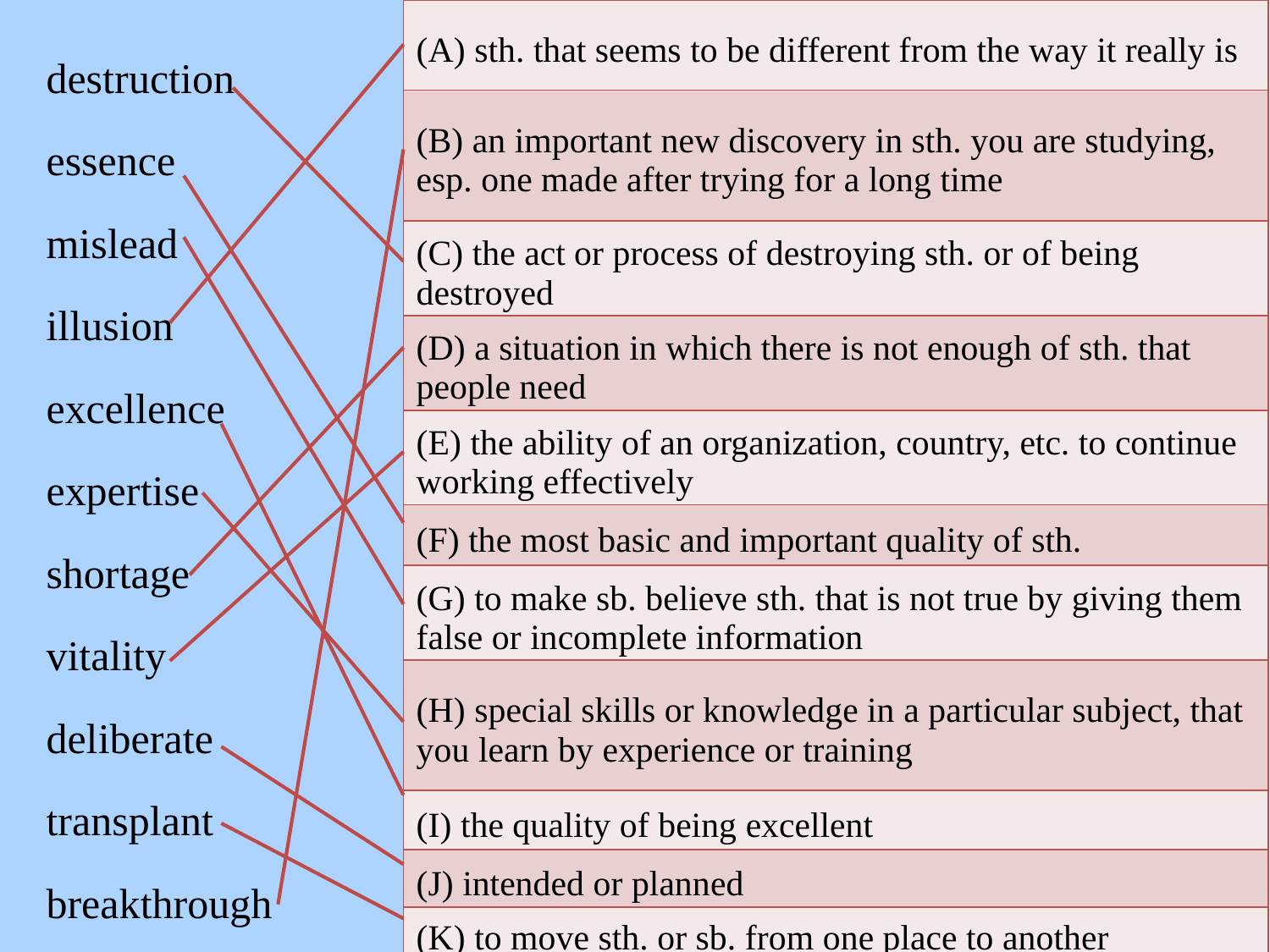

| (A) sth. that seems to be different from the way it really is |
| --- |
| (B) an important new discovery in sth. you are studying, esp. one made after trying for a long time |
| (C) the act or process of destroying sth. or of being destroyed |
| (D) a situation in which there is not enough of sth. that people need |
| (E) the ability of an organization, country, etc. to continue working effectively |
| (F) the most basic and important quality of sth. |
| (G) to make sb. believe sth. that is not true by giving them false or incomplete information |
| (H) special skills or knowledge in a particular subject, that you learn by experience or training |
| (I) the quality of being excellent |
| (J) intended or planned |
| (K) to move sth. or sb. from one place to another |
destruction
essence
mislead
illusion
excellence
expertise
shortage
vitality
deliberate
transplant
breakthrough